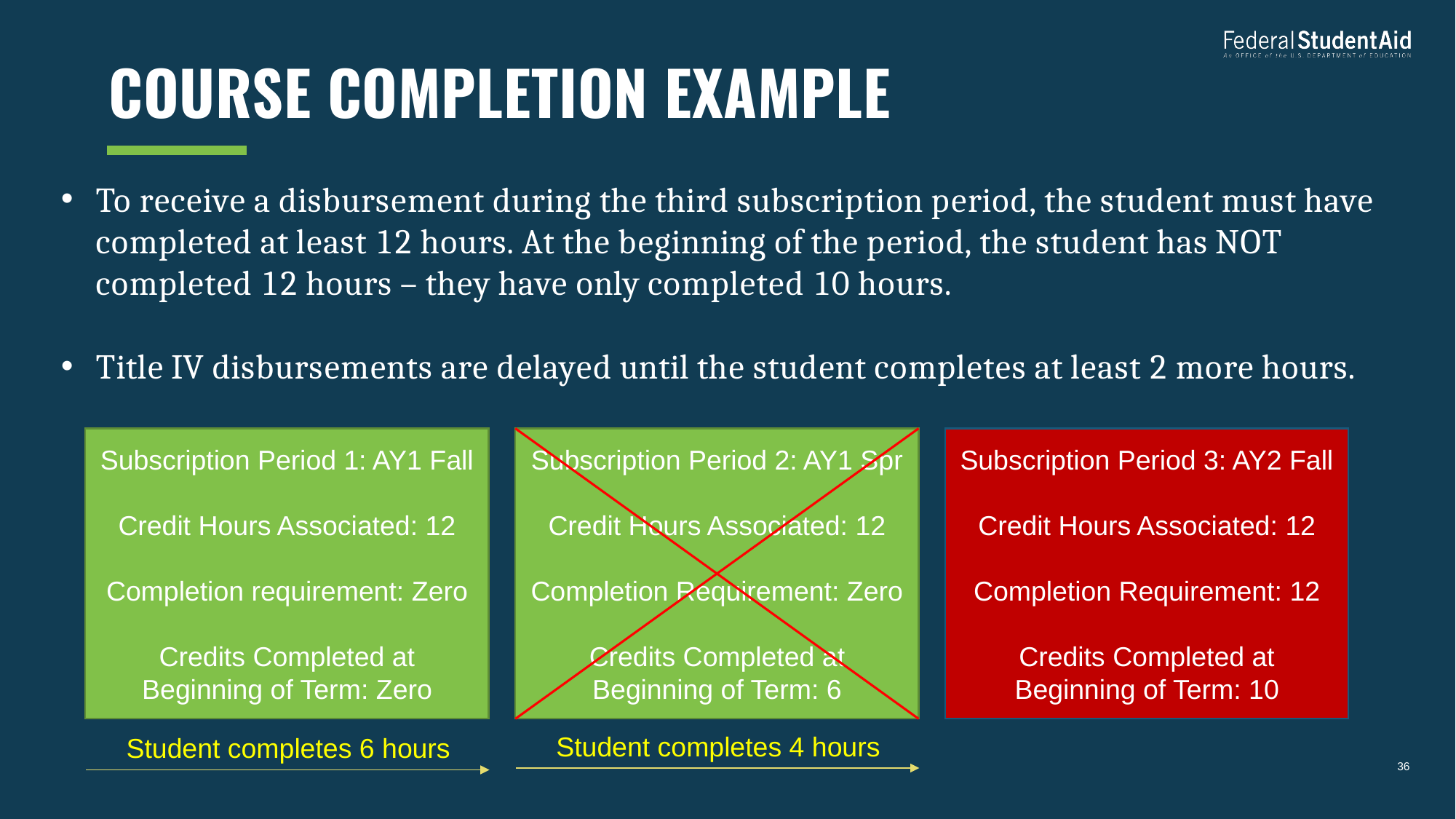

# Course completion example
To receive a disbursement during the third subscription period, the student must have completed at least 12 hours. At the beginning of the period, the student has NOT completed 12 hours – they have only completed 10 hours.

Title IV disbursements are delayed until the student completes at least 2 more hours.
Subscription Period 1: AY1 Fall

Credit Hours Associated: 12

Completion requirement: Zero

Credits Completed at Beginning of Term: Zero
Subscription Period 2: AY1 Spr

Credit Hours Associated: 12

Completion Requirement: Zero

Credits Completed at Beginning of Term: 6
Subscription Period 3: AY2 Fall

Credit Hours Associated: 12

Completion Requirement: 12

Credits Completed at Beginning of Term: 10
Student completes 4 hours
Student completes 6 hours
36